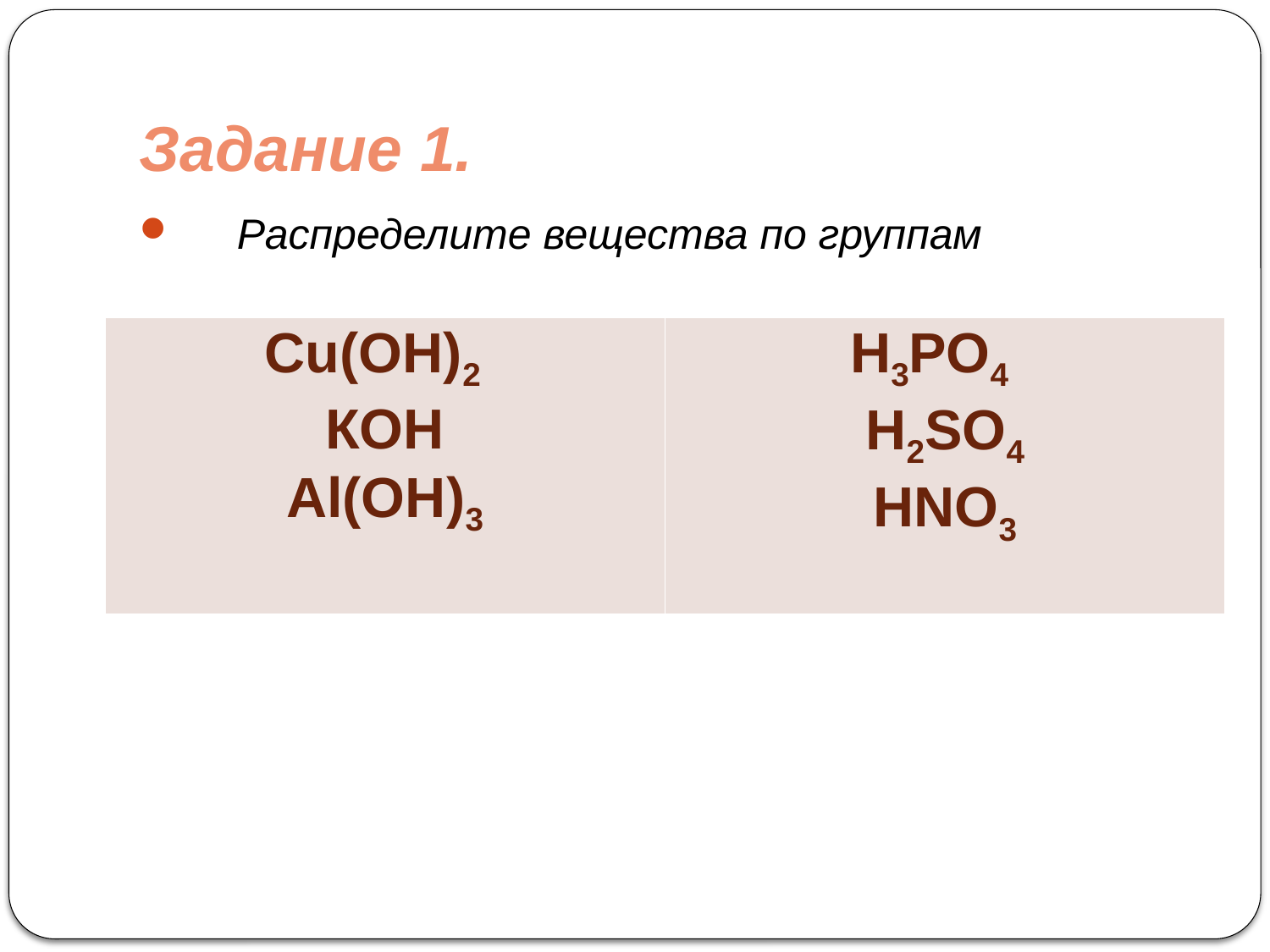

# Задание 1.
     Распределите вещества по группам

| Cu(OH)2 КОН Al(OH)3 | Н3РО4 H2SO4 HNO3 |
| --- | --- |